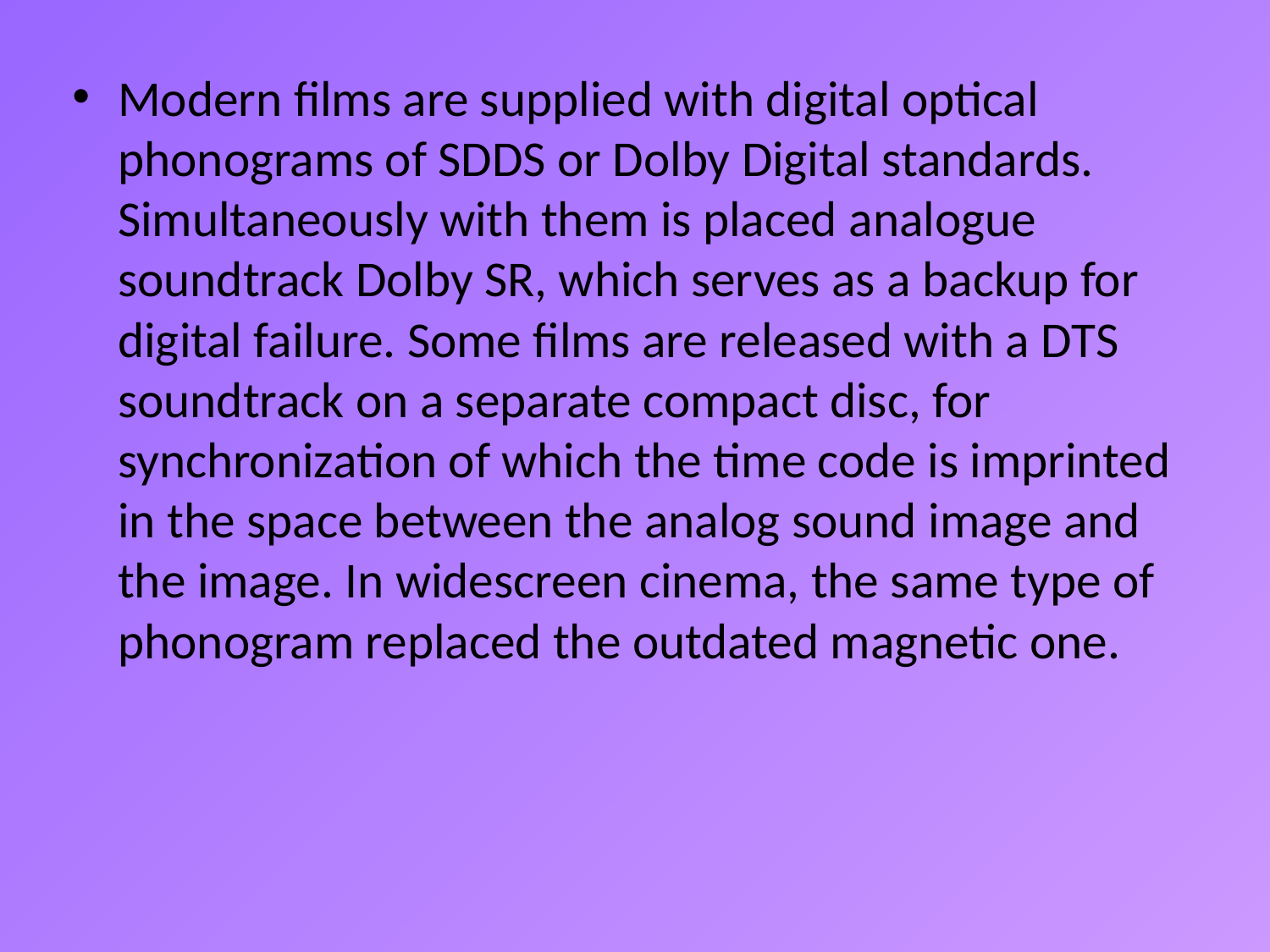

Modern films are supplied with digital optical phonograms of SDDS or Dolby Digital standards. Simultaneously with them is placed analogue soundtrack Dolby SR, which serves as a backup for digital failure. Some films are released with a DTS soundtrack on a separate compact disc, for synchronization of which the time code is imprinted in the space between the analog sound image and the image. In widescreen cinema, the same type of phonogram replaced the outdated magnetic one.